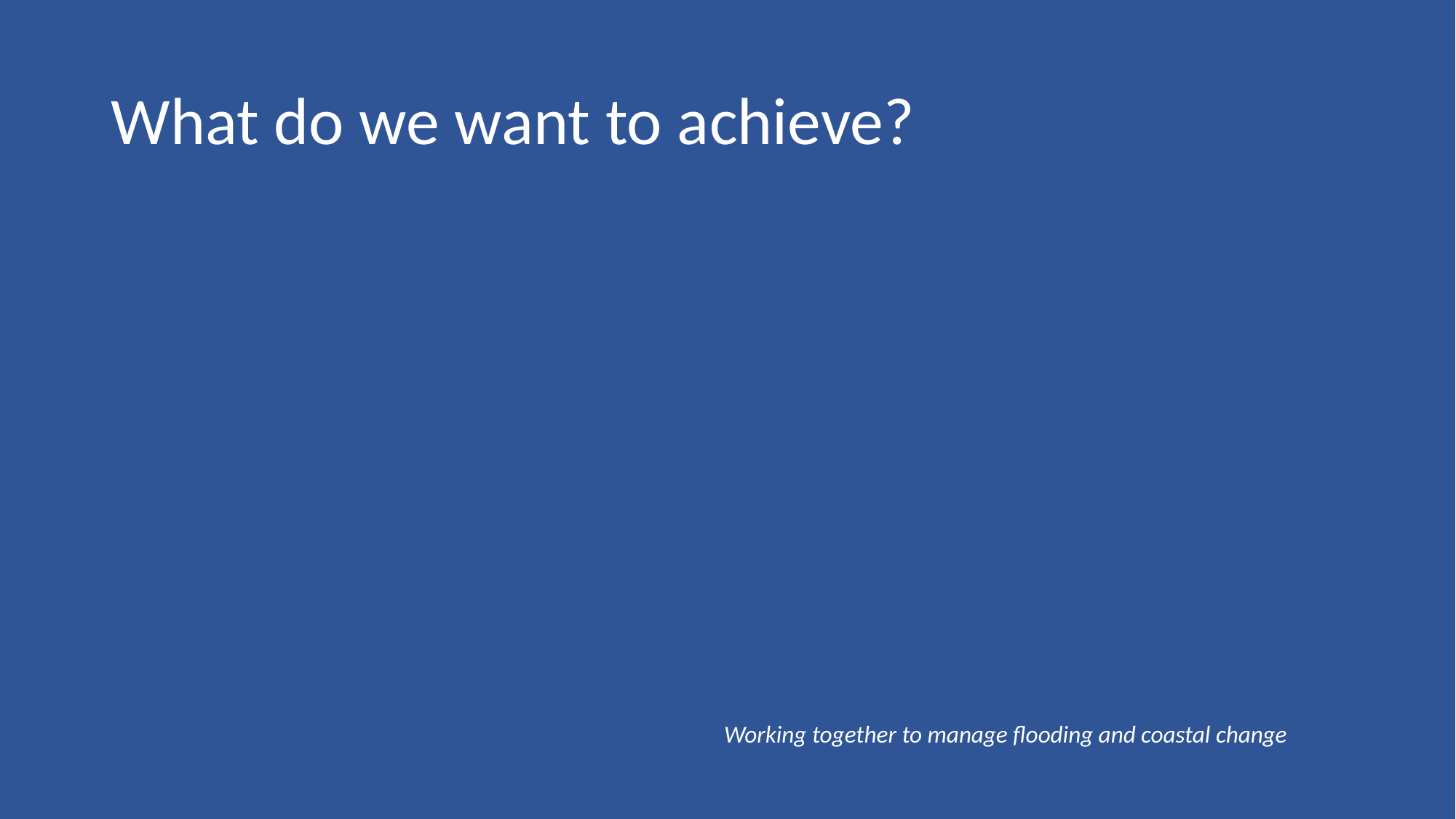

# What do we want to achieve?

                                                                                                        Working together to manage flooding and coastal change